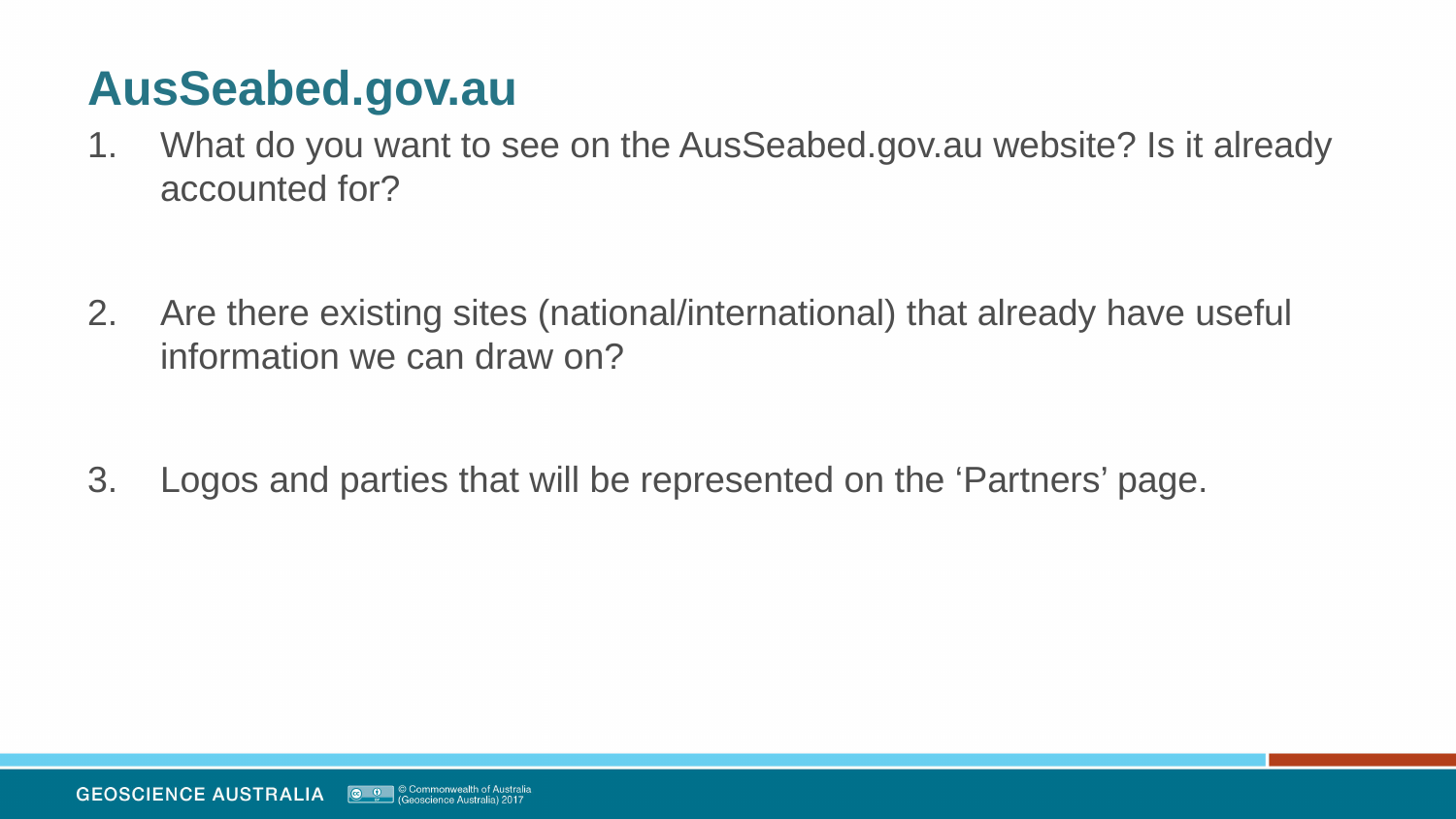

# AusSeabed.gov.au
What do you want to see on the AusSeabed.gov.au website? Is it already accounted for?

Are there existing sites (national/international) that already have useful information we can draw on?

Logos and parties that will be represented on the ‘Partners’ page.